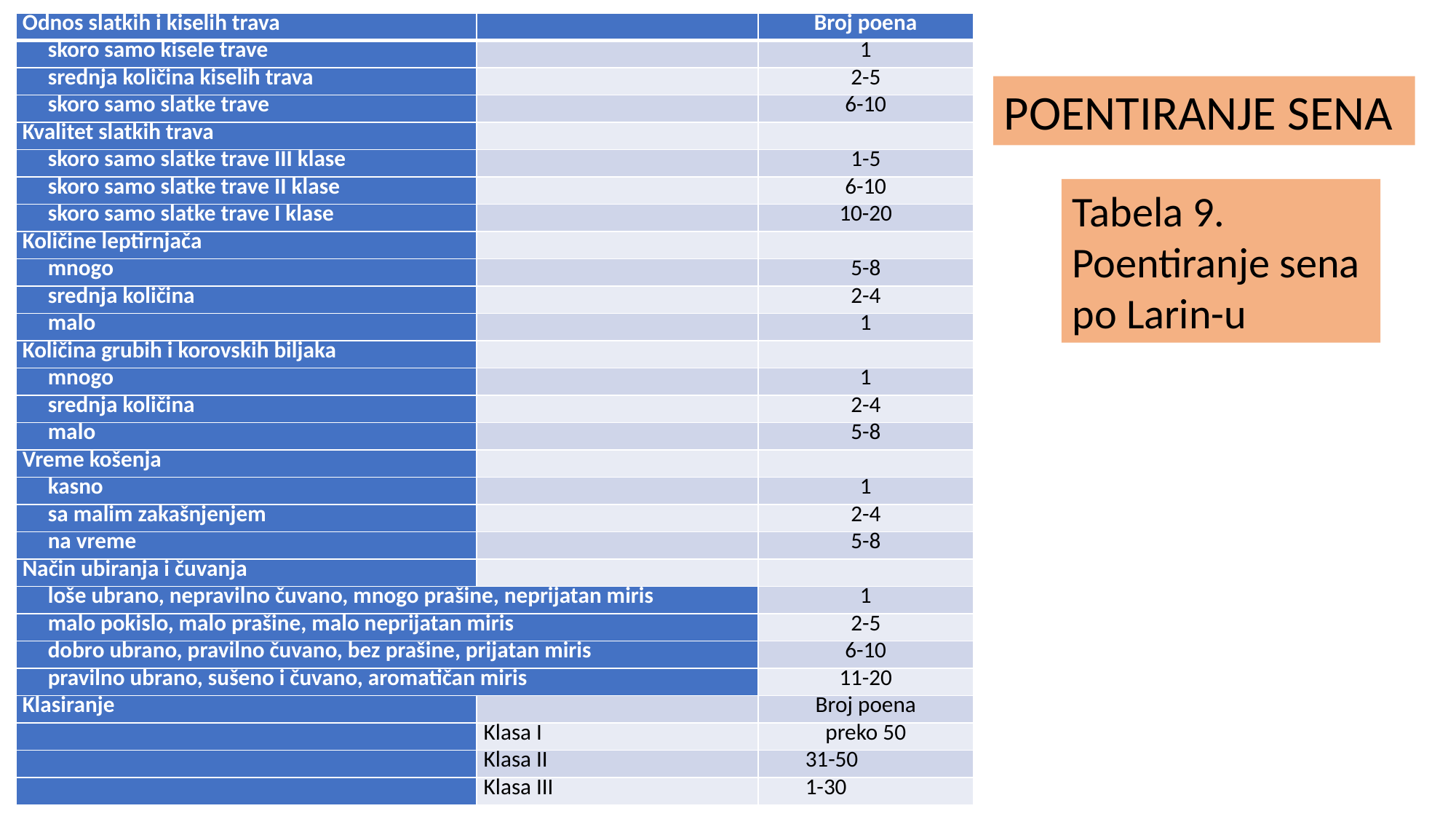

| Odnos slatkih i kiselih trava |  | Broj poena |
| --- | --- | --- |
| skoro samo kisele trave |  | 1 |
| srednja količina kiselih trava |  | 2-5 |
| skoro samo slatke trave |  | 6-10 |
| Kvalitet slatkih trava |  |  |
| skoro samo slatke trave III klase |  | 1-5 |
| skoro samo slatke trave II klase |  | 6-10 |
| skoro samo slatke trave I klase |  | 10-20 |
| Količine leptirnjača |  |  |
| mnogo |  | 5-8 |
| srednja količina |  | 2-4 |
| malo |  | 1 |
| Količina grubih i korovskih biljaka |  |  |
| mnogo |  | 1 |
| srednja količina |  | 2-4 |
| malo |  | 5-8 |
| Vreme košenja |  |  |
| kasno |  | 1 |
| sa malim zakašnjenjem |  | 2-4 |
| na vreme |  | 5-8 |
| Način ubiranja i čuvanja |  |  |
| loše ubrano, nepravilno čuvano, mnogo prašine, neprijatan miris |  | 1 |
| malo pokislo, malo prašine, malo neprijatan miris |  | 2-5 |
| dobro ubrano, pravilno čuvano, bez prašine, prijatan miris |  | 6-10 |
| pravilno ubrano, sušeno i čuvano, aromatičan miris |  | 11-20 |
| Klasiranje |  | Broj poena |
|  | Klasa I | preko 50 |
|  | Klasa II | 31-50 |
|  | Klasa III | 1-30 |
POENTIRANJE SENA
Tabela 9.
Poentiranje sena
po Larin-u